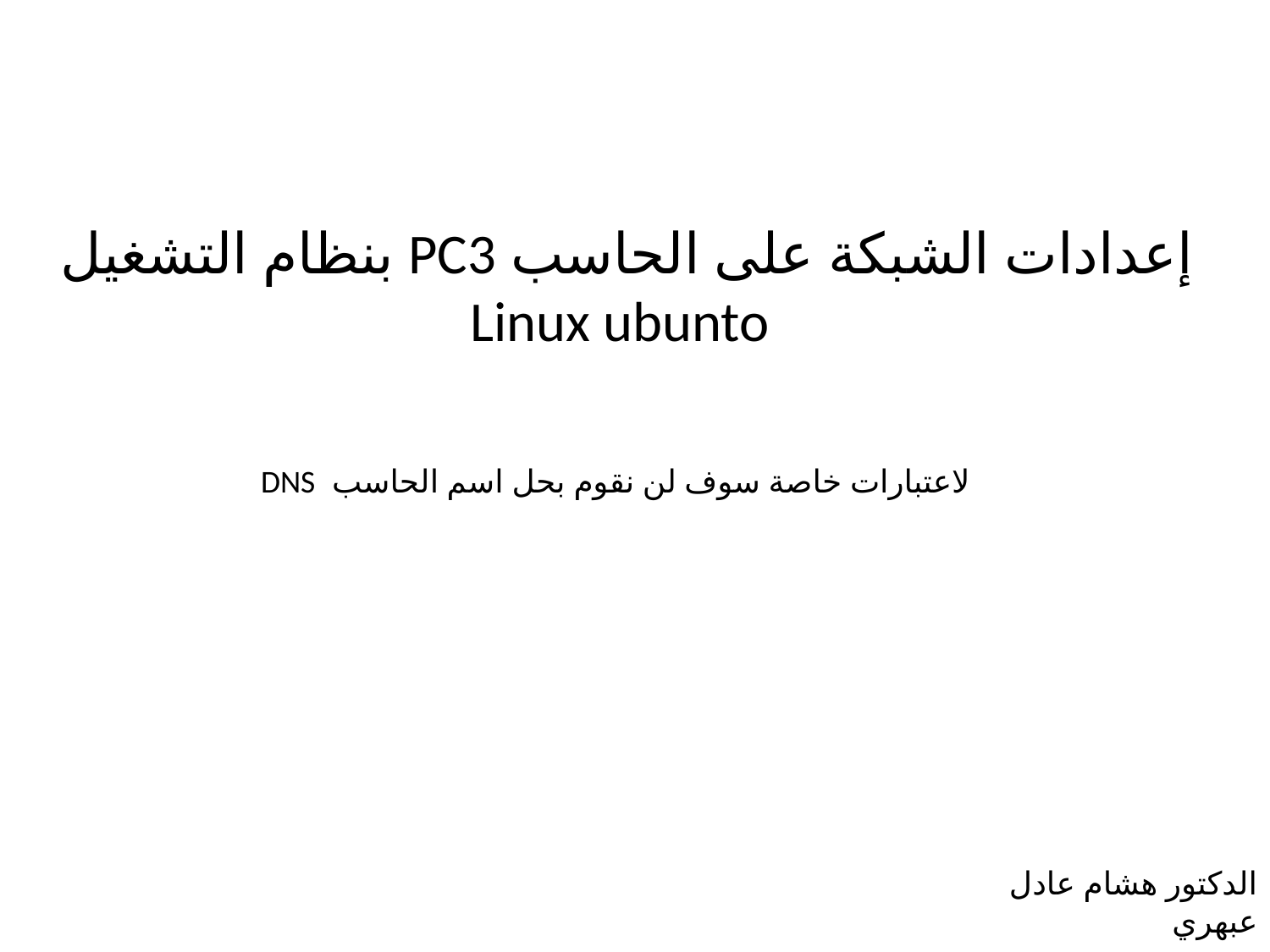

إعدادات الشبكة على الحاسب PC3 بنظام التشغيل
Linux ubunto
لاعتبارات خاصة سوف لن نقوم بحل اسم الحاسب  DNS
الدكتور هشام عادل عبهري